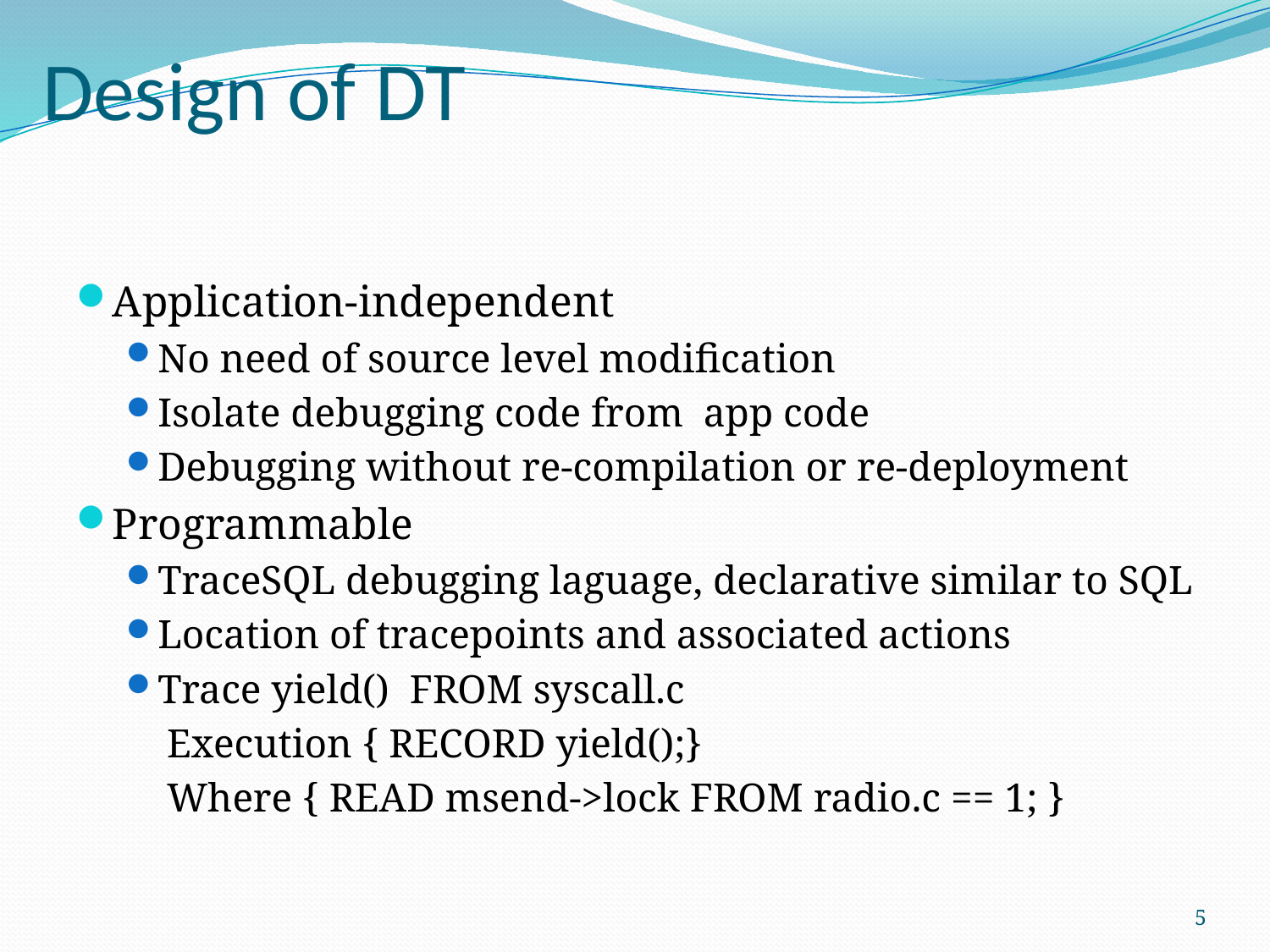

# Design of DT
Application-independent
No need of source level modification
Isolate debugging code from  app code
Debugging without re-compilation or re-deployment
Programmable
TraceSQL debugging laguage, declarative similar to SQL
Location of tracepoints and associated actions
Trace yield()  FROM syscall.c
    Execution { RECORD yield();}
    Where { READ msend->lock FROM radio.c == 1; }

5